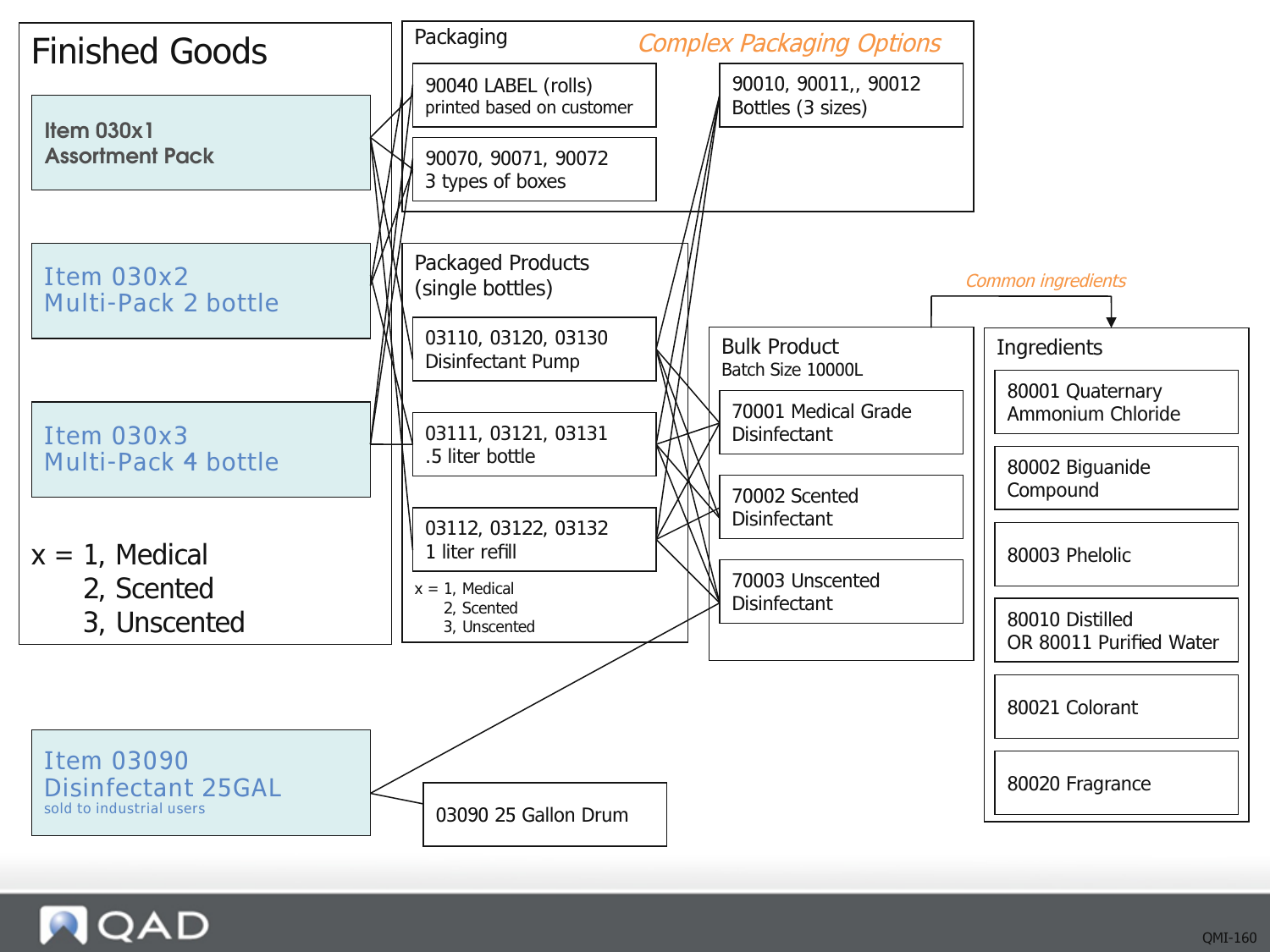

Site xx-300: Disinfectants
Packaging

Complex Packaging Options
Finished Goods

x = 1, Medical
      2, Scented
      3, Unscented
90040 LABEL (rolls)
printed based on customer
90010, 90011,, 90012
Bottles (3 sizes)

# Item 030x1 Assortment Pack

90070, 90071, 90072
3 types of boxes

Item 030x2
Multi-Pack 2 bottle
Packaged Products
(single bottles)

x = 1, Medical
      2, Scented
      3, Unscented
Common ingredients

03110, 03120, 03130
Disinfectant Pump
Bulk Product
Batch Size 10000L

Ingredients

80001 Quaternary
Ammonium Chloride
70001 Medical Grade
Disinfectant
Item 030x3
Multi-Pack 4 bottle
03111, 03121, 03131
.5 liter bottle

80002 Biguanide
Compound
70002 Scented
Disinfectant
03112, 03122, 03132
1 liter refill

80003 Phelolic

70003 Unscented
Disinfectant
80010 Distilled
OR 80011 Purified Water

80021 Colorant
Item 03090
Disinfectant 25GAL
sold to industrial users
80020 Fragrance
03090 25 Gallon Drum

QMI-160